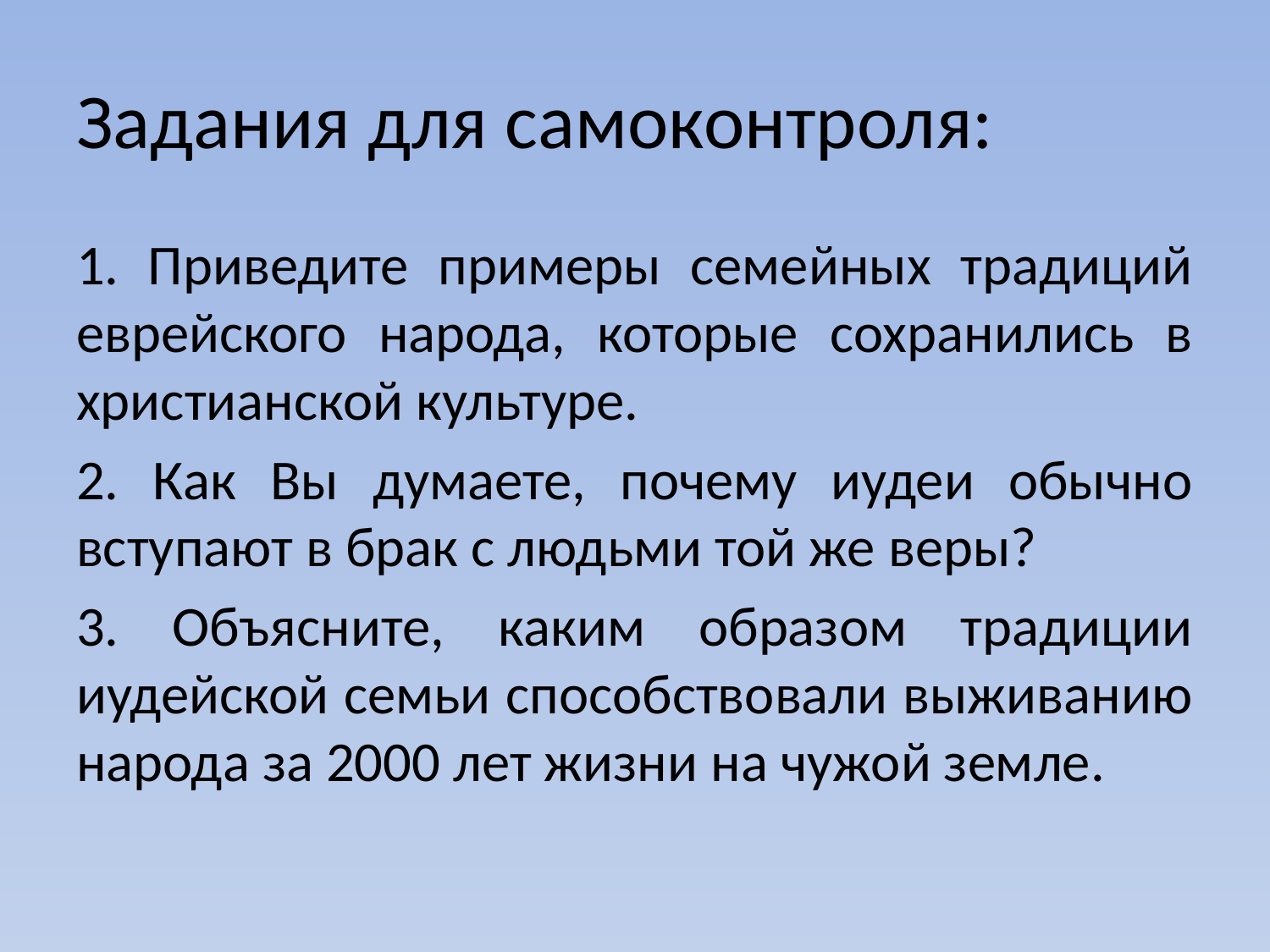

# Задания для самоконтроля:
1. Приведите примеры семейных традиций еврейского народа, которые сохранились в христианской культуре.
2. Как Вы думаете, почему иудеи обычно вступают в брак с людьми той же веры?
3. Объясните, каким образом традиции иудейской семьи способствовали выживанию народа за 2000 лет жизни на чужой земле.